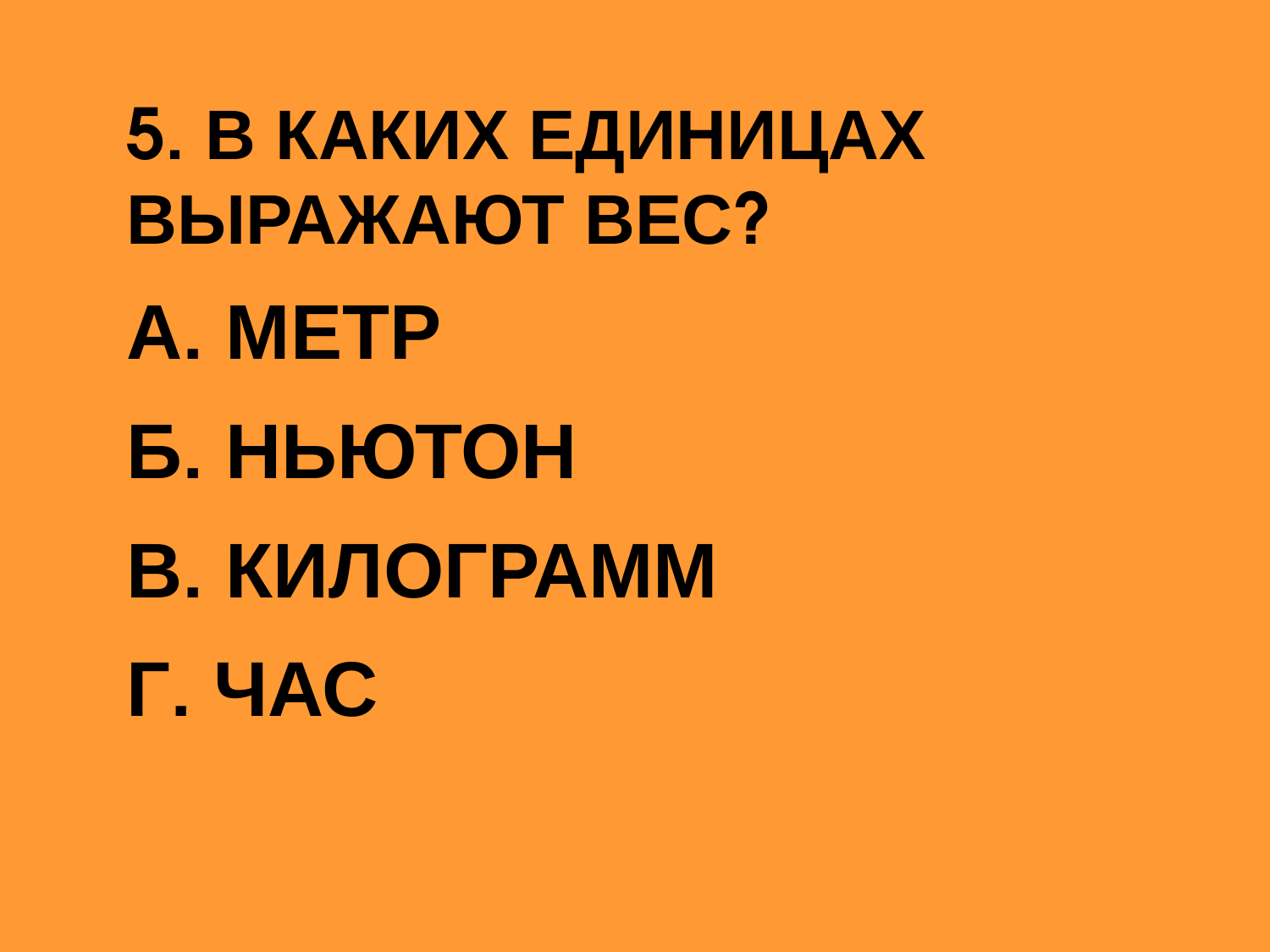

# 5. В каких единицах выражают вес?
А. метр
Б. ньютон
В. килограмм
Г. час